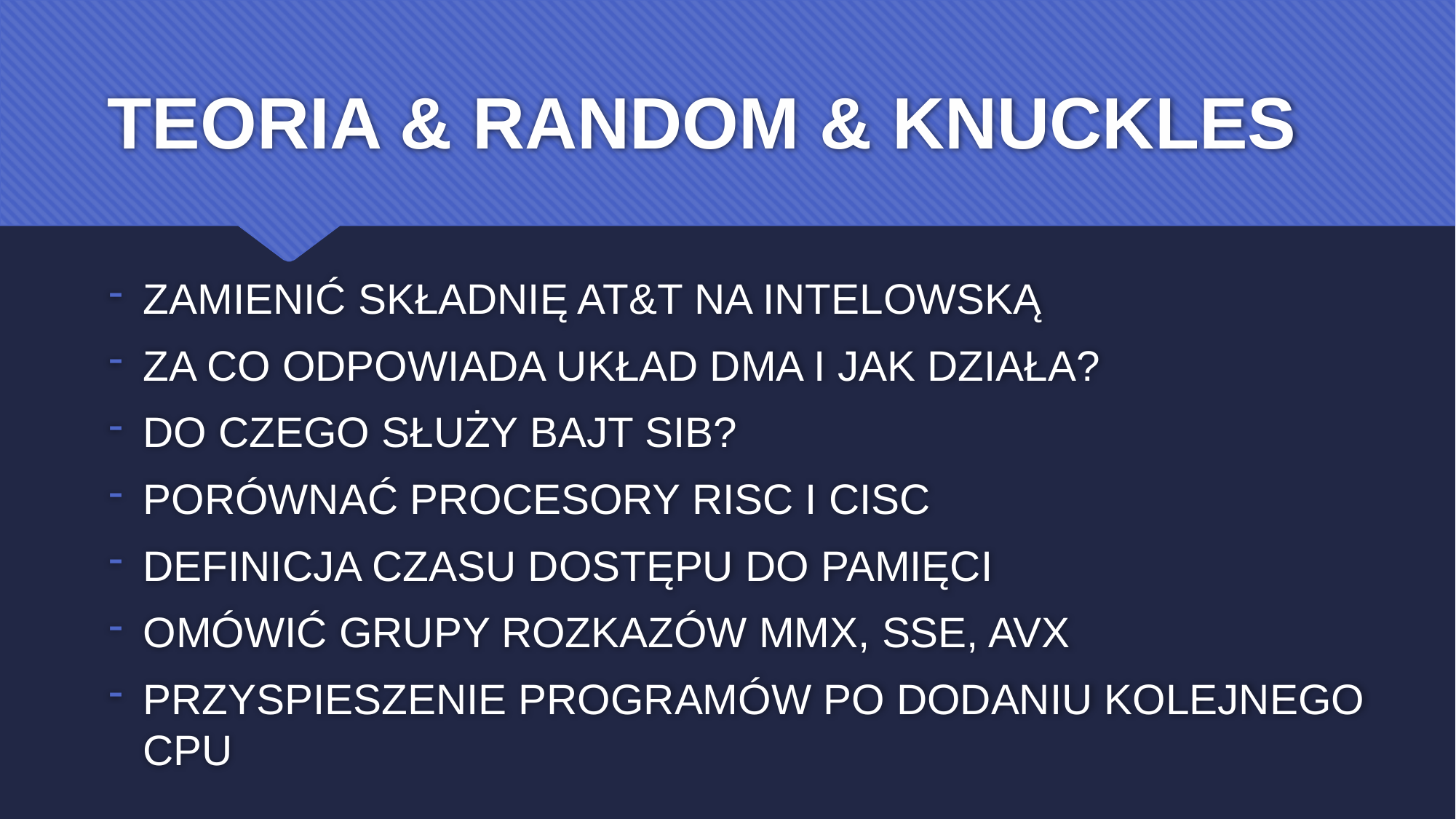

# TEORIA & RANDOM & KNUCKLES
ZAMIENIĆ SKŁADNIĘ AT&T NA INTELOWSKĄ
ZA CO ODPOWIADA UKŁAD DMA I JAK DZIAŁA?
DO CZEGO SŁUŻY BAJT SIB?
PORÓWNAĆ PROCESORY RISC I CISC
DEFINICJA CZASU DOSTĘPU DO PAMIĘCI
OMÓWIĆ GRUPY ROZKAZÓW MMX, SSE, AVX
PRZYSPIESZENIE PROGRAMÓW PO DODANIU KOLEJNEGO CPU